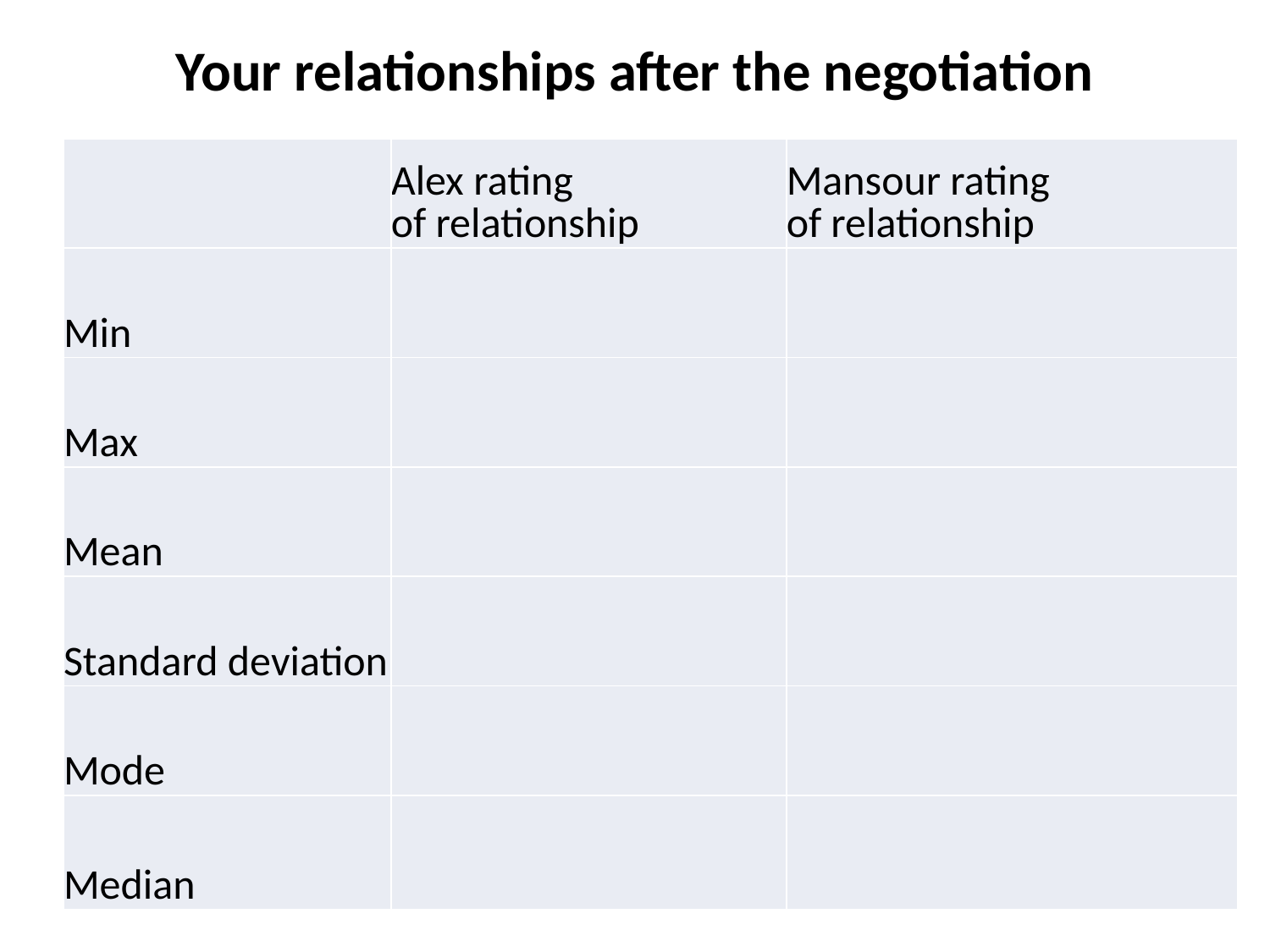

# Your relationships after the negotiation
|  | Alex rating of relationship | Mansour rating of relationship |
| --- | --- | --- |
| Min |  |  |
| Max |  |  |
| Mean |  |  |
| Standard deviation |  |  |
| Mode |  |  |
| Median |  |  |